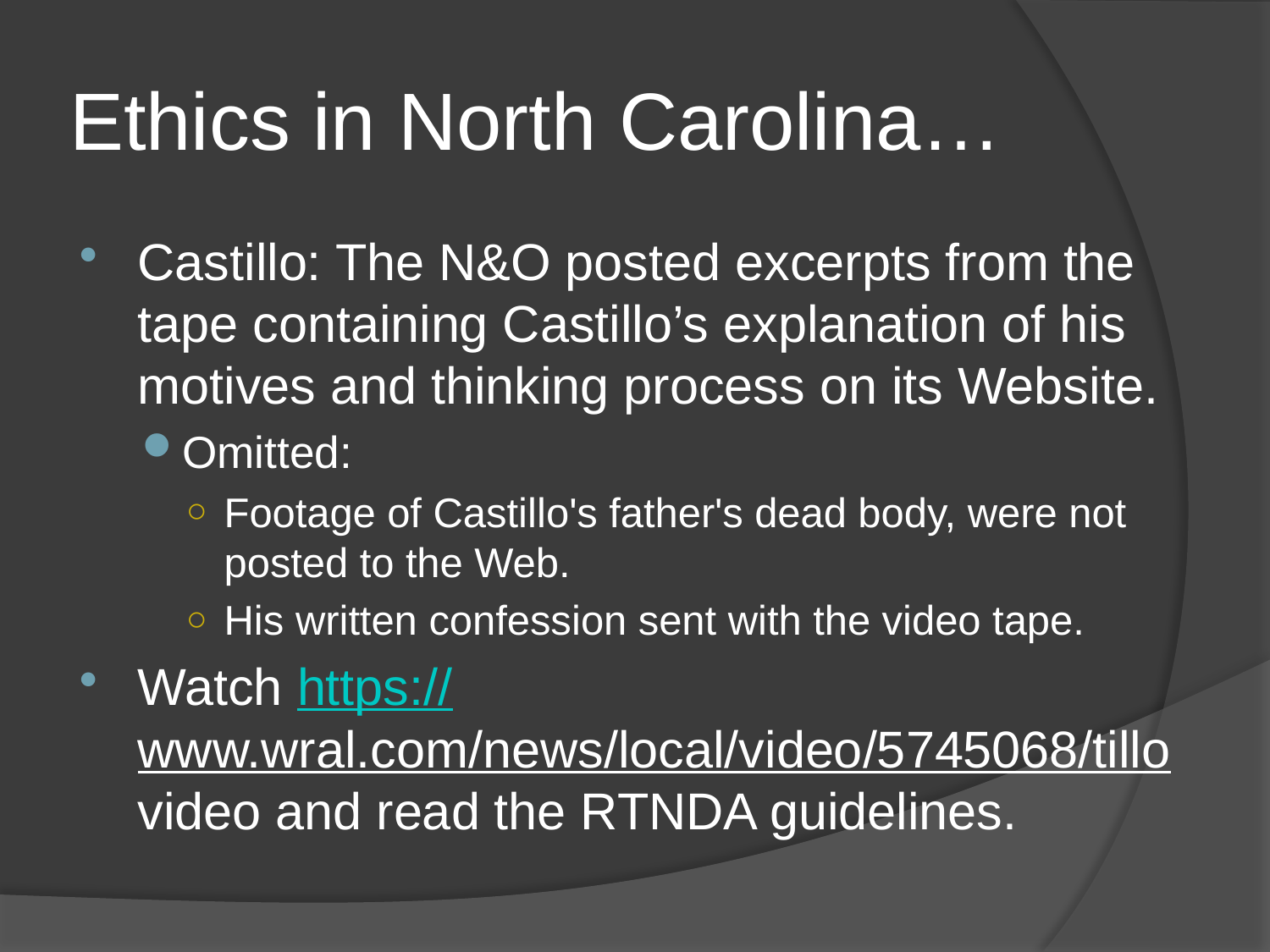

# Ethics in North Carolina…
Castillo: The N&O posted excerpts from the tape containing Castillo’s explanation of his motives and thinking process on its Website.
Omitted:
Footage of Castillo's father's dead body, were not posted to the Web.
His written confession sent with the video tape.
Watch https://www.wral.com/news/local/video/5745068/tillo video and read the RTNDA guidelines.